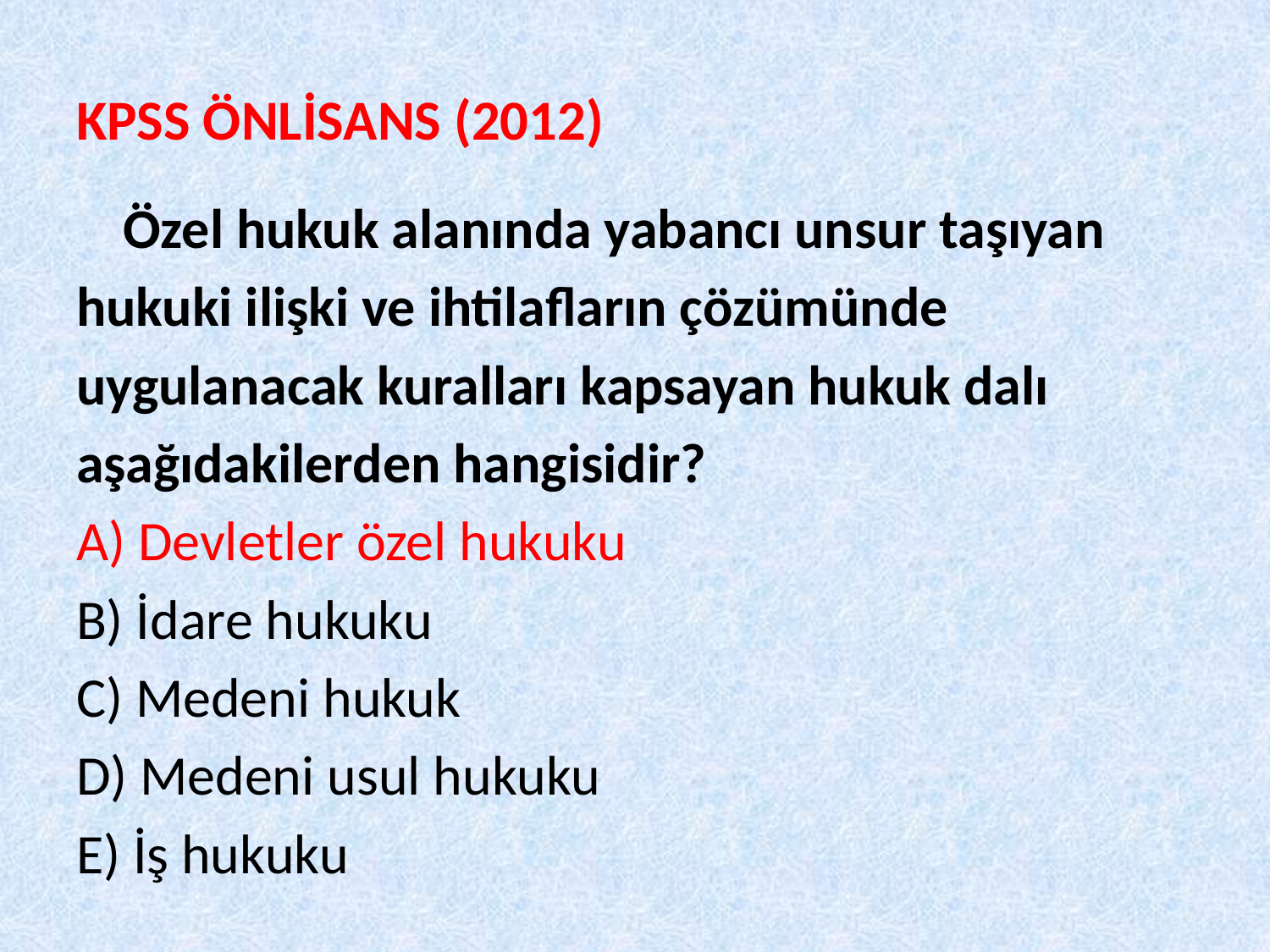

# KPSS ÖNLİSANS (2012)
	Özel hukuk alanında yabancı unsur taşıyan
hukuki ilişki ve ihtilafların çözümünde
uygulanacak kuralları kapsayan hukuk dalı
aşağıdakilerden hangisidir?
A) Devletler özel hukuku
B) İdare hukuku
C) Medeni hukuk
D) Medeni usul hukuku
E) İş hukuku